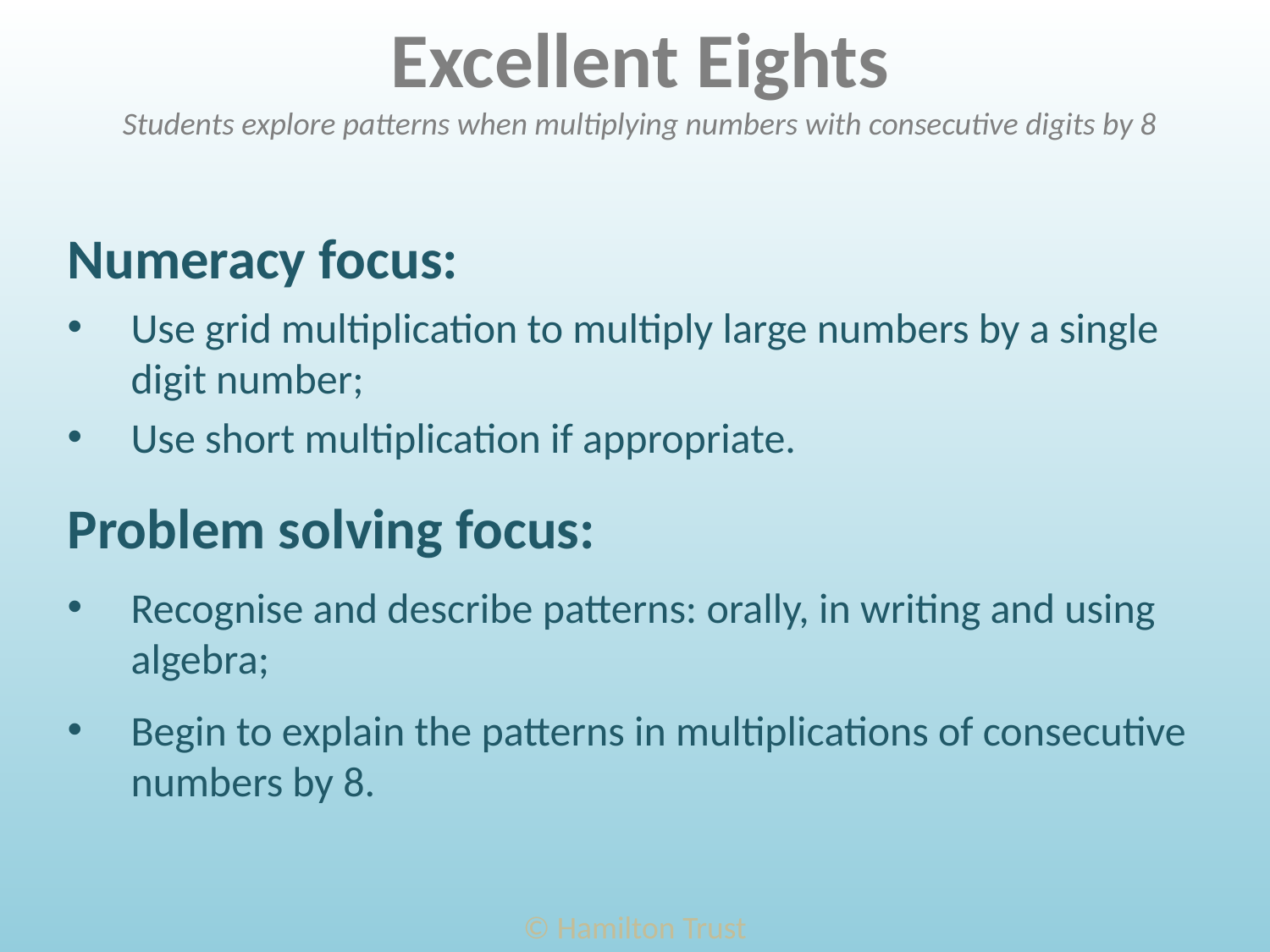

Excellent Eights
Students explore patterns when multiplying numbers with consecutive digits by 8
Numeracy focus:
Use grid multiplication to multiply large numbers by a single digit number;
Use short multiplication if appropriate.
Problem solving focus:
Recognise and describe patterns: orally, in writing and using algebra;
Begin to explain the patterns in multiplications of consecutive numbers by 8.
© Hamilton Trust